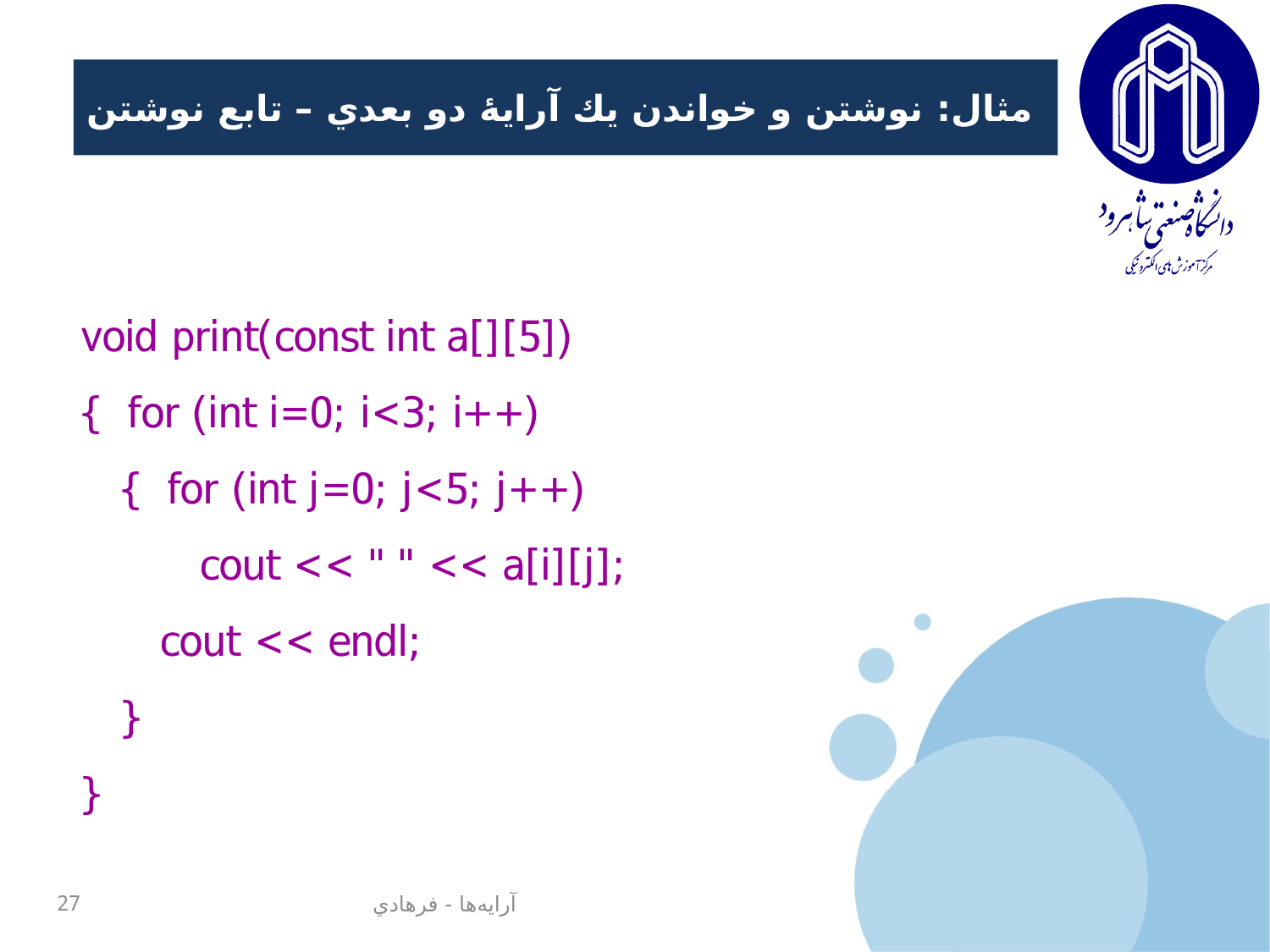

# مثال‌: نوشتن و خواندن يك آرايۀ دو بعدي – تابع نوشتن
void print(const int a[][5])
{  for (int i=0; i<3; i++)
   {  for (int j=0; j<5; j++)
         cout << " " << a[i][j];
      cout << endl;
   }
}
27
آرايه‌ها - فرهادي